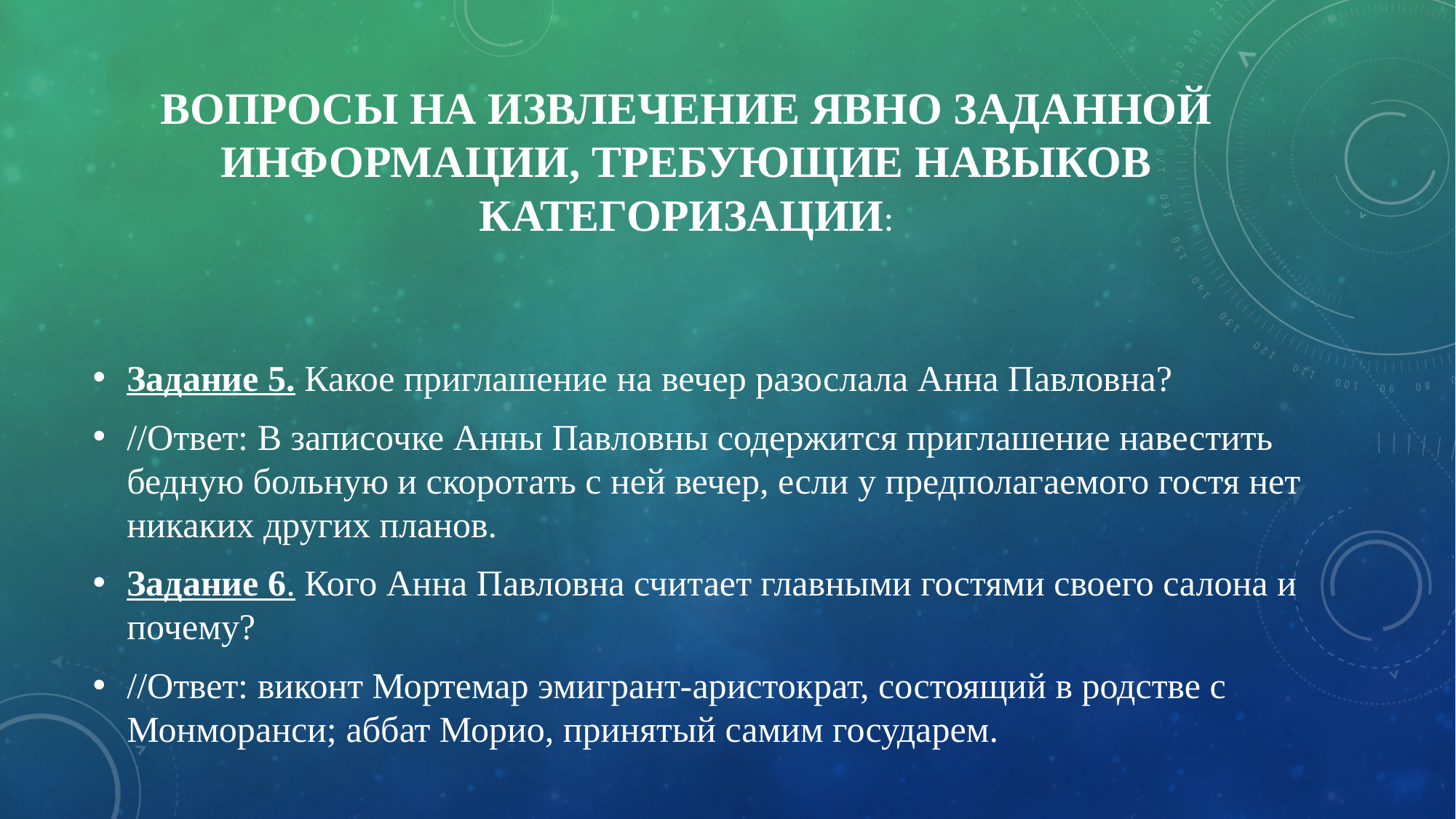

# Вопросы на извлечение явно заданной информации, требующие навыков категоризации:
Задание 5. Какое приглашение на вечер разослала Анна Павловна?
//Ответ: В записочке Анны Павловны содержится приглашение навестить бедную больную и скоротать с ней вечер, если у предполагаемого гостя нет никаких других планов.
Задание 6. Кого Анна Павловна считает главными гостями своего салона и почему?
//Ответ: виконт Мортемар эмигрант-аристократ, состоящий в родстве с Монморанси; аббат Морио, принятый самим государем.